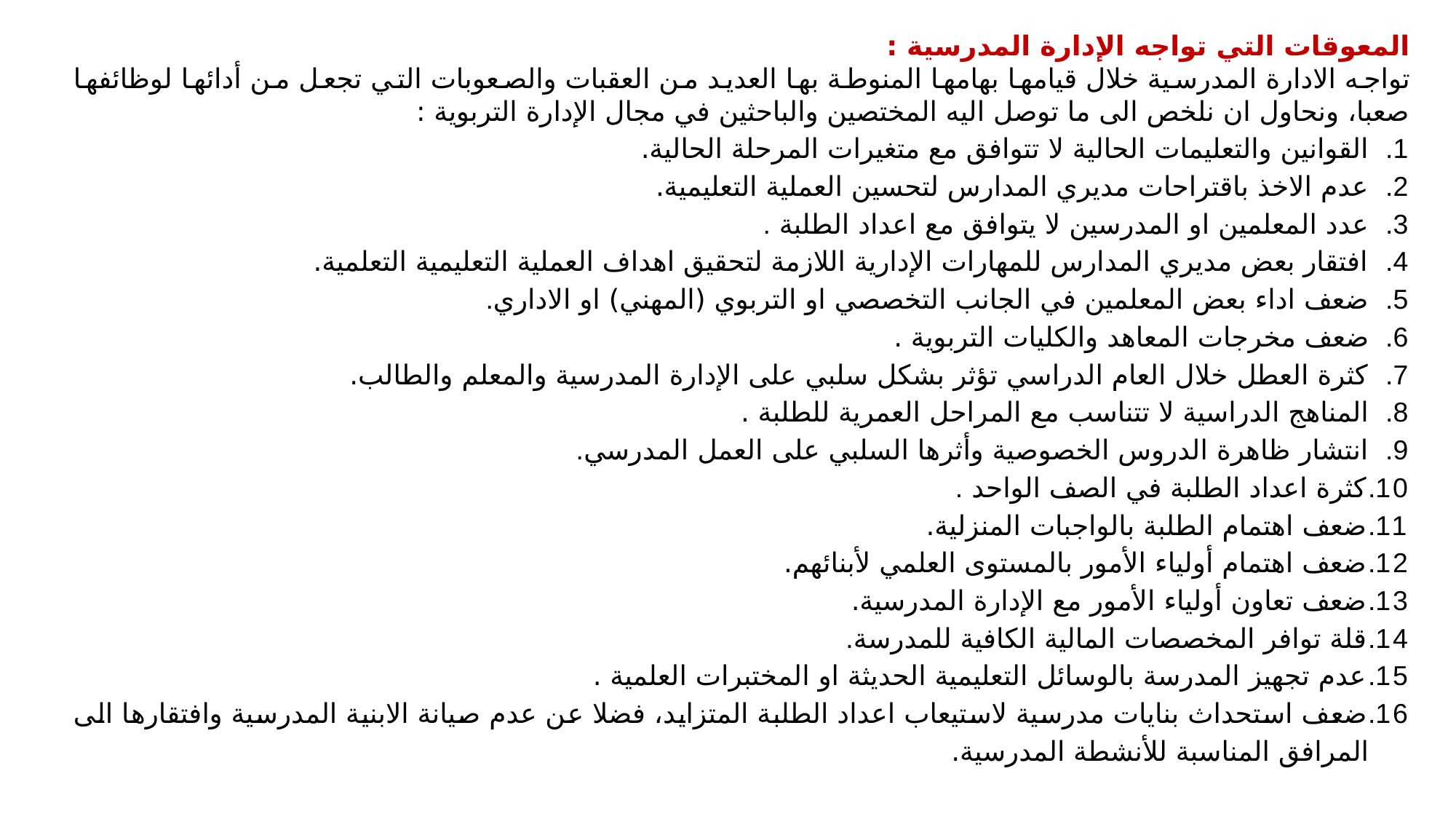

المعوقات التي تواجه الإدارة المدرسية :
تواجه الادارة المدرسية خلال قيامها بهامها المنوطة بها العديد من العقبات والصعوبات التي تجعل من أدائها لوظائفها صعبا، ونحاول ان نلخص الى ما توصل اليه المختصين والباحثين في مجال الإدارة التربوية :
القوانين والتعليمات الحالية لا تتوافق مع متغيرات المرحلة الحالية.
عدم الاخذ باقتراحات مديري المدارس لتحسين العملية التعليمية.
عدد المعلمين او المدرسين لا يتوافق مع اعداد الطلبة .
افتقار بعض مديري المدارس للمهارات الإدارية اللازمة لتحقيق اهداف العملية التعليمية التعلمية.
ضعف اداء بعض المعلمين في الجانب التخصصي او التربوي (المهني) او الاداري.
ضعف مخرجات المعاهد والكليات التربوية .
كثرة العطل خلال العام الدراسي تؤثر بشكل سلبي على الإدارة المدرسية والمعلم والطالب.
المناهج الدراسية لا تتناسب مع المراحل العمرية للطلبة .
انتشار ظاهرة الدروس الخصوصية وأثرها السلبي على العمل المدرسي.
كثرة اعداد الطلبة في الصف الواحد .
ضعف اهتمام الطلبة بالواجبات المنزلية.
ضعف اهتمام أولياء الأمور بالمستوى العلمي لأبنائهم.
ضعف تعاون أولياء الأمور مع الإدارة المدرسية.
قلة توافر المخصصات المالية الكافية للمدرسة.
عدم تجهيز المدرسة بالوسائل التعليمية الحديثة او المختبرات العلمية .
ضعف استحداث بنايات مدرسية لاستيعاب اعداد الطلبة المتزايد، فضلا عن عدم صيانة الابنية المدرسية وافتقارها الى المرافق المناسبة للأنشطة المدرسية.